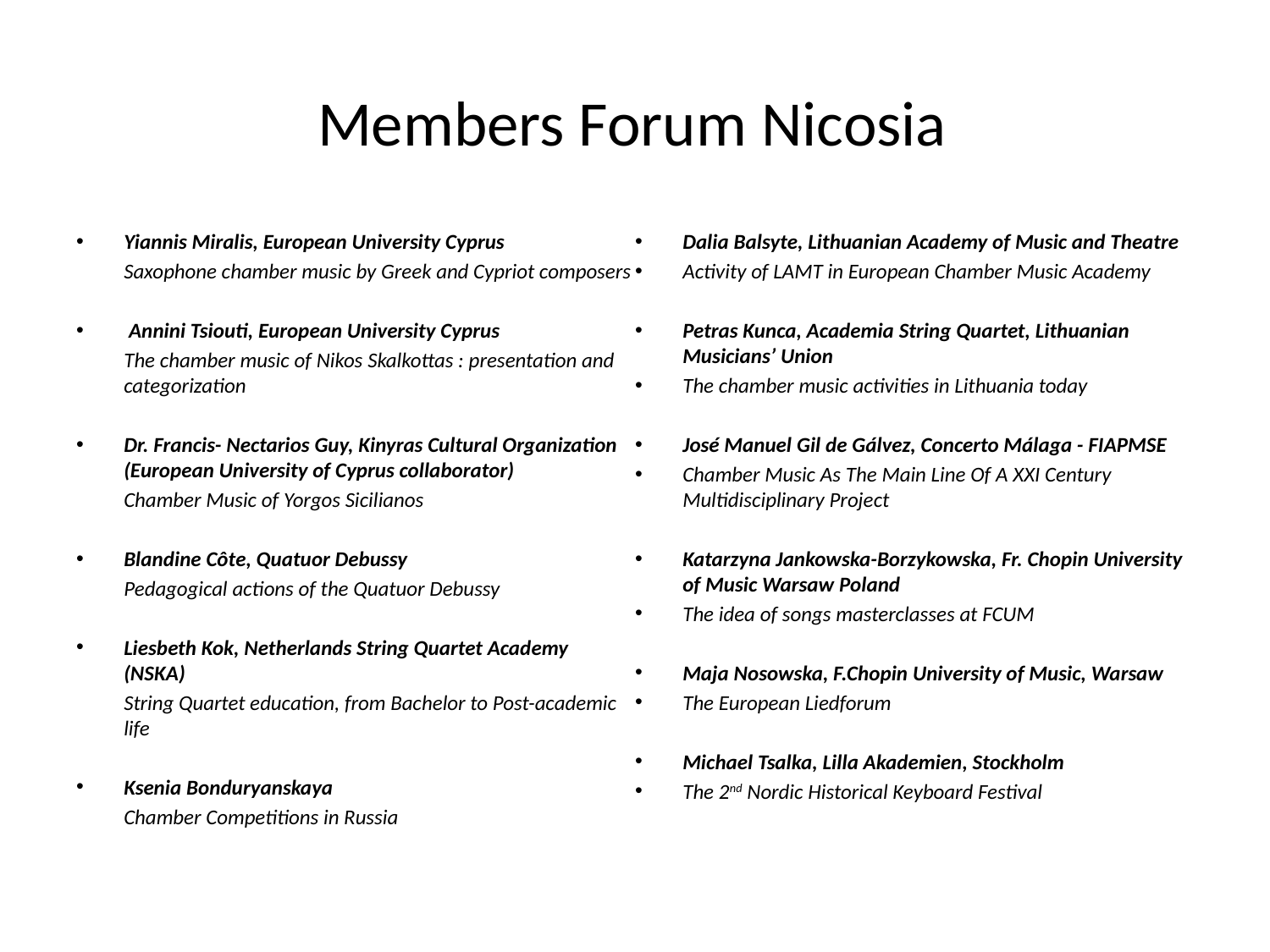

# Members Forum Nicosia
Yiannis Miralis, European University Cyprus
	Saxophone chamber music by Greek and Cypriot composers

 Annini Tsiouti, European University Cyprus
	The chamber music of Nikos Skalkottas : presentation and categorization

Dr. Francis- Nectarios Guy, Kinyras Cultural Organization (European University of Cyprus collaborator)
	Chamber Music of Yorgos Sicilianos

Blandine Côte, Quatuor Debussy
	Pedagogical actions of the Quatuor Debussy

Liesbeth Kok, Netherlands String Quartet Academy (NSKA)
	String Quartet education, from Bachelor to Post-academic life

Ksenia Bonduryanskaya
	Chamber Competitions in Russia

Dalia Balsyte, Lithuanian Academy of Music and Theatre
Activity of LAMT in European Chamber Music Academy

Petras Kunca, Academia String Quartet, Lithuanian Musicians’ Union
The chamber music activities in Lithuania today

José Manuel Gil de Gálvez, Concerto Málaga - FIAPMSE
Chamber Music As The Main Line Of A XXI Century Multidisciplinary Project

Katarzyna Jankowska-Borzykowska, Fr. Chopin University of Music Warsaw Poland
The idea of songs masterclasses at FCUM

Maja Nosowska, F.Chopin University of Music, Warsaw
The European Liedforum

Michael Tsalka, Lilla Akademien, Stockholm
The 2nd Nordic Historical Keyboard Festival